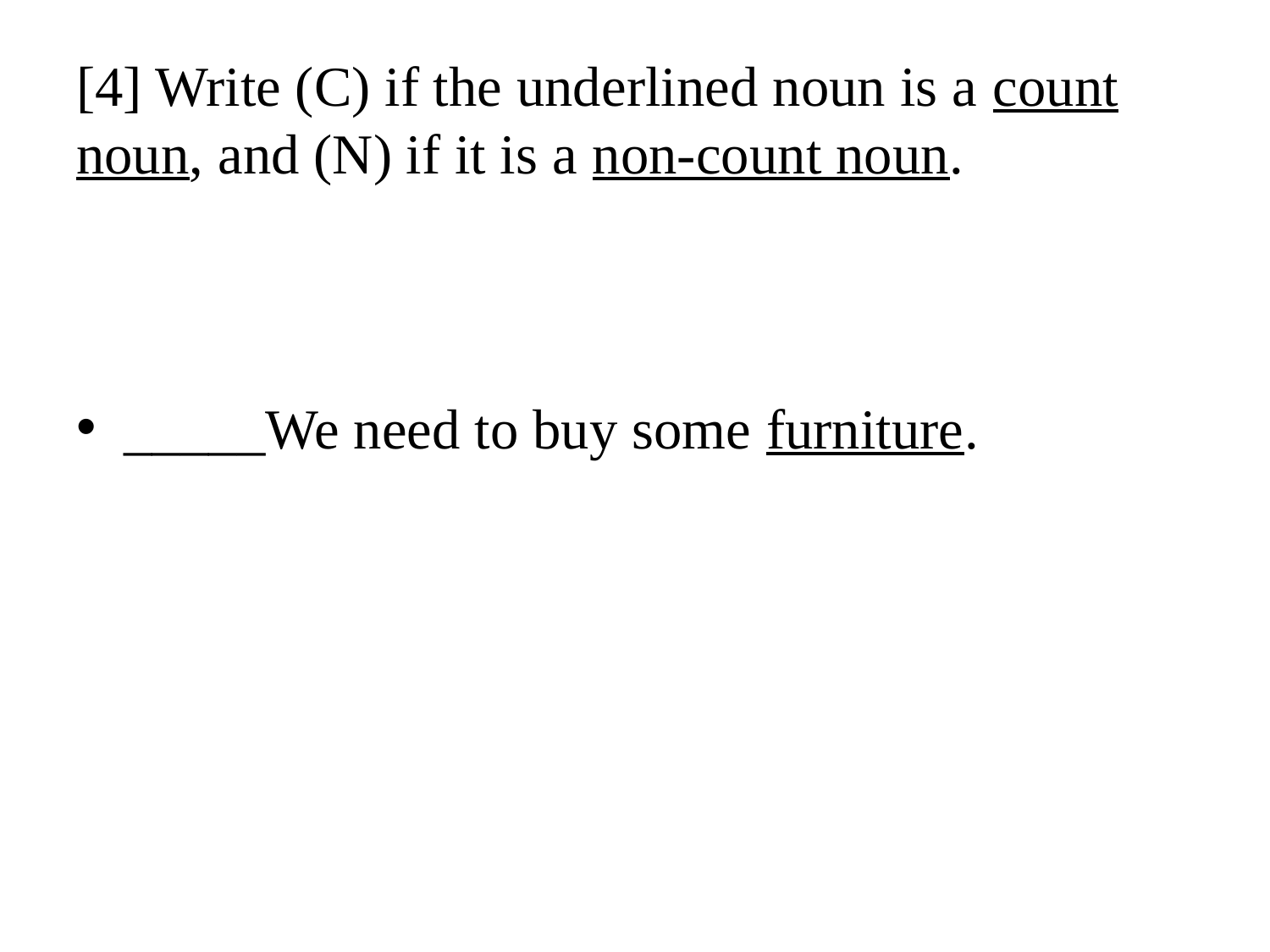

# [4] Write (C) if the underlined noun is a count noun, and (N) if it is a non-count noun.
_____We need to buy some furniture.